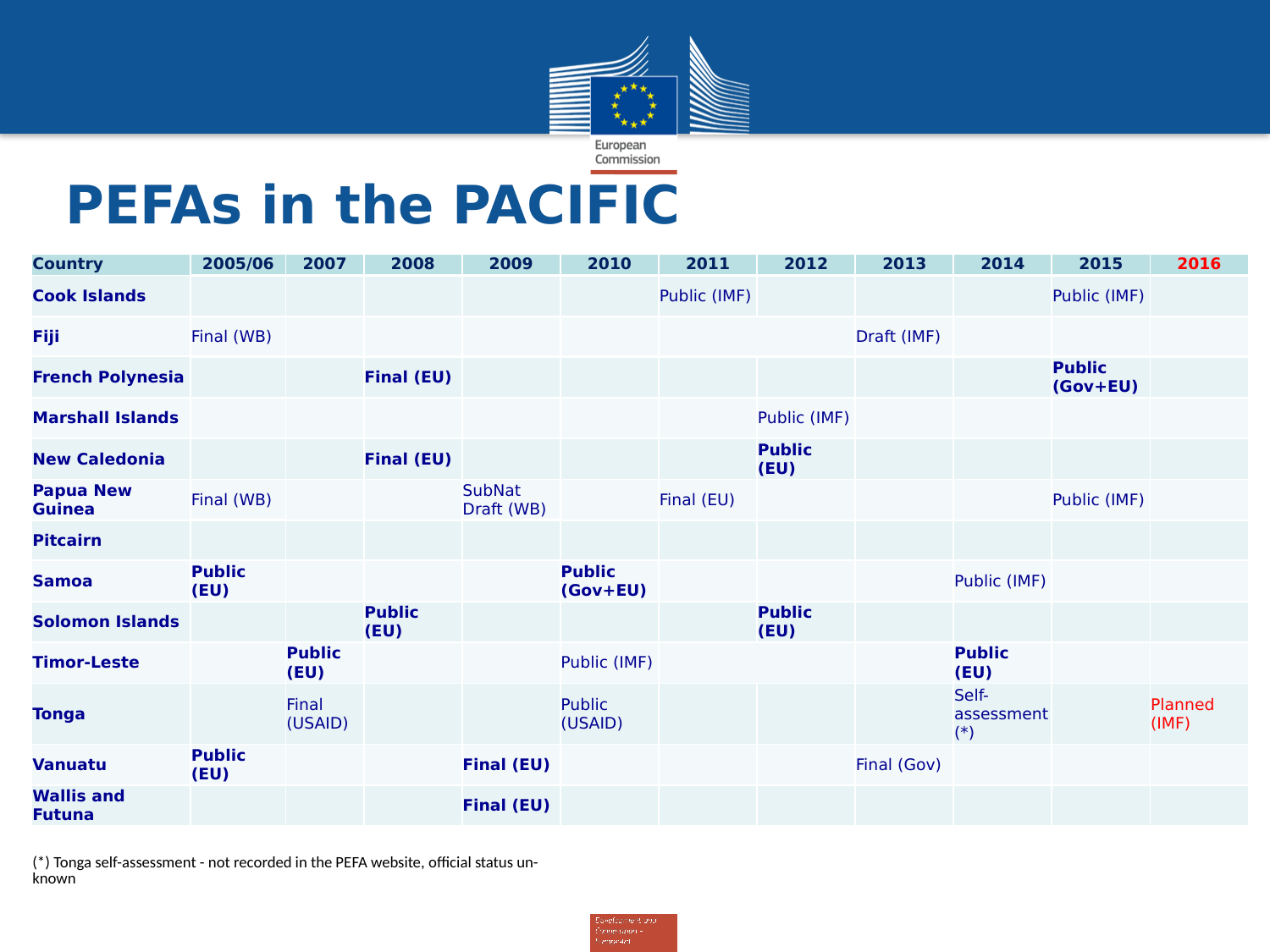

# PEFAs in the PACIFIC
| Country | 2005/06 | 2007 | 2008 | 2009 | 2010 | 2011 | 2012 | 2013 | 2014 | 2015 | 2016 |
| --- | --- | --- | --- | --- | --- | --- | --- | --- | --- | --- | --- |
| Cook Islands |  |  |  |  |  | Public (IMF) |  |  |  | Public (IMF) |  |
| Fiji | Final (WB) |  |  |  |  |  |  | Draft (IMF) |  |  |  |
| French Polynesia |  |  | Final (EU) |  |  |  |  |  |  | Public (Gov+EU) |  |
| Marshall Islands |  |  |  |  |  |  | Public (IMF) |  |  |  |  |
| New Caledonia |  |  | Final (EU) |  |  |  | Public (EU) |  |  |  |  |
| Papua New Guinea | Final (WB) |  |  | SubNat Draft (WB) |  | Final (EU) |  |  |  | Public (IMF) |  |
| Pitcairn |  |  |  |  |  |  |  |  |  |  |  |
| Samoa | Public (EU) |  |  |  | Public (Gov+EU) |  |  |  | Public (IMF) |  |  |
| Solomon Islands |  |  | Public (EU) |  |  |  | Public (EU) |  |  |  |  |
| Timor-Leste |  | Public (EU) |  |  | Public (IMF) |  |  |  | Public (EU) |  |  |
| Tonga |  | Final (USAID) |  |  | Public (USAID) |  |  |  | Self-assessment (\*) |  | Planned (IMF) |
| Vanuatu | Public (EU) |  |  | Final (EU) |  |  |  | Final (Gov) |  |  |  |
| Wallis and Futuna |  |  |  | Final (EU) |  |  |  |  |  |  |  |
|  |  |  |  |  |  |  |  |  |  |  |  |
| (\*) Tonga self-assessment - not recorded in the PEFA website, official status un-known |  |  |  |  |  |  |  |  |  |  |  |